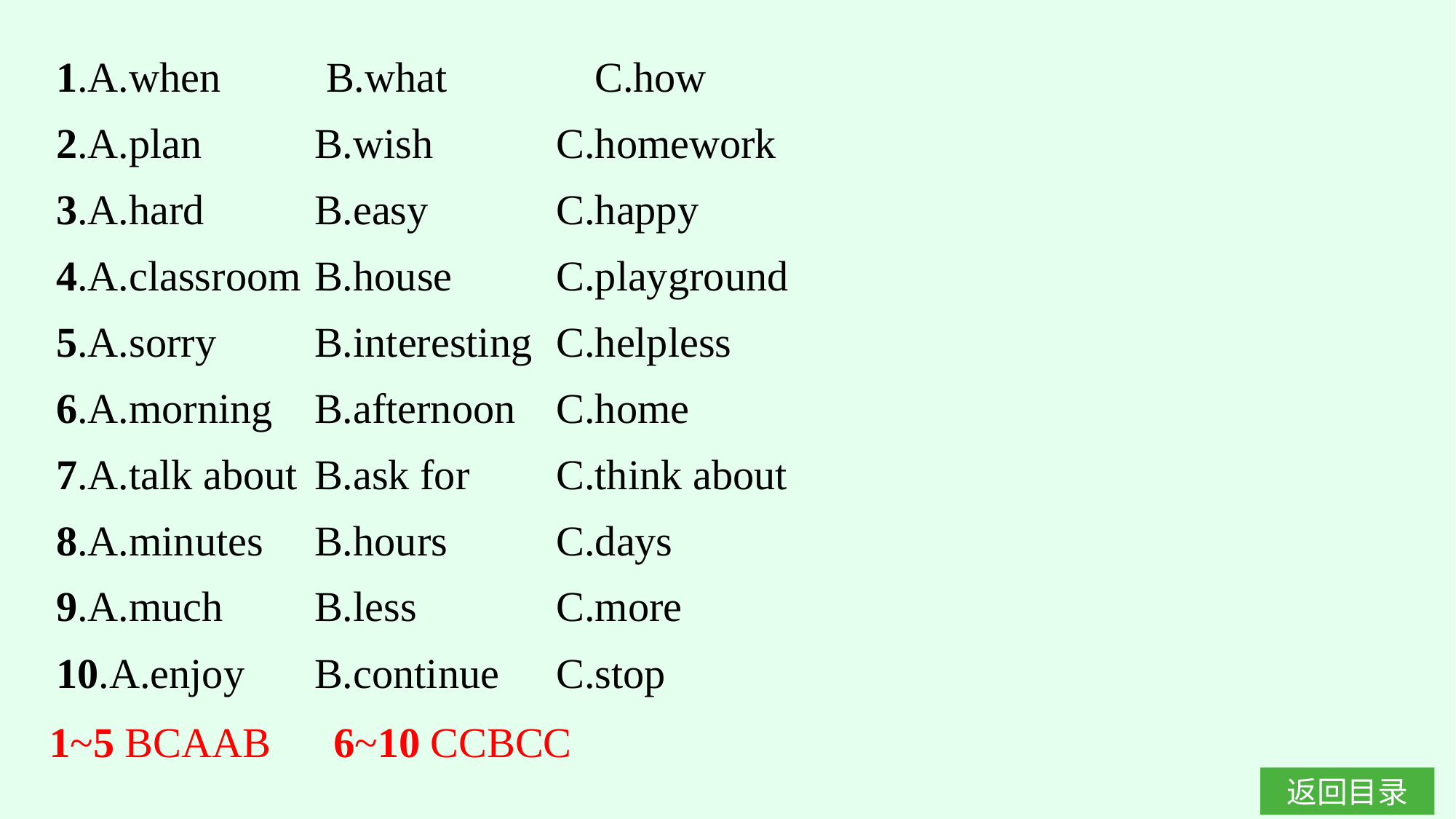

1.A.when　　B.what　　　C.how
2.A.plan	B.wish	C.homework
3.A.hard	B.easy		C.happy
4.A.classroom	B.house	C.playground
5.A.sorry	B.interesting	C.helpless
6.A.morning	B.afternoon	C.home
7.A.talk about	B.ask for	C.think about
8.A.minutes	B.hours	C.days
9.A.much	B.less		C.more
10.A.enjoy	B.continue	C.stop
1~5 BCAAB　6~10 CCBCC